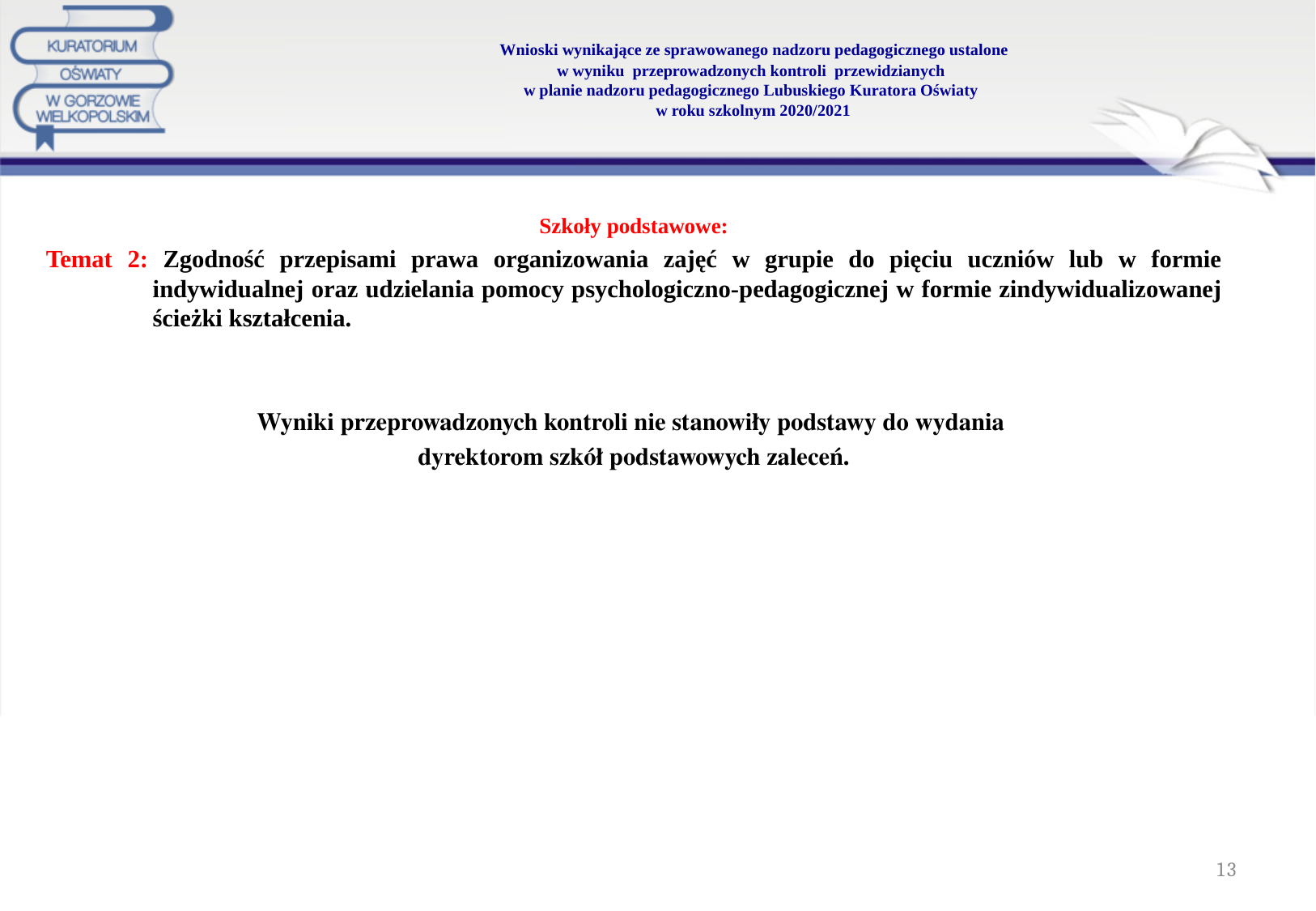

# Wnioski wynikające ze sprawowanego nadzoru pedagogicznego ustalone w wyniku  przeprowadzonych kontroli  przewidzianych w planie nadzoru pedagogicznego Lubuskiego Kuratora Oświaty w roku szkolnym 2020/2021
Szkoły podstawowe:
Temat 2: Zgodność przepisami prawa organizowania zajęć w grupie do pięciu uczniów lub w formie indywidualnej oraz udzielania pomocy psychologiczno-pedagogicznej w formie zindywidualizowanej ścieżki kształcenia.

Wyniki przeprowadzonych kontroli nie stanowiły podstawy do wydania
dyrektorom szkół podstawowych zaleceń.

13